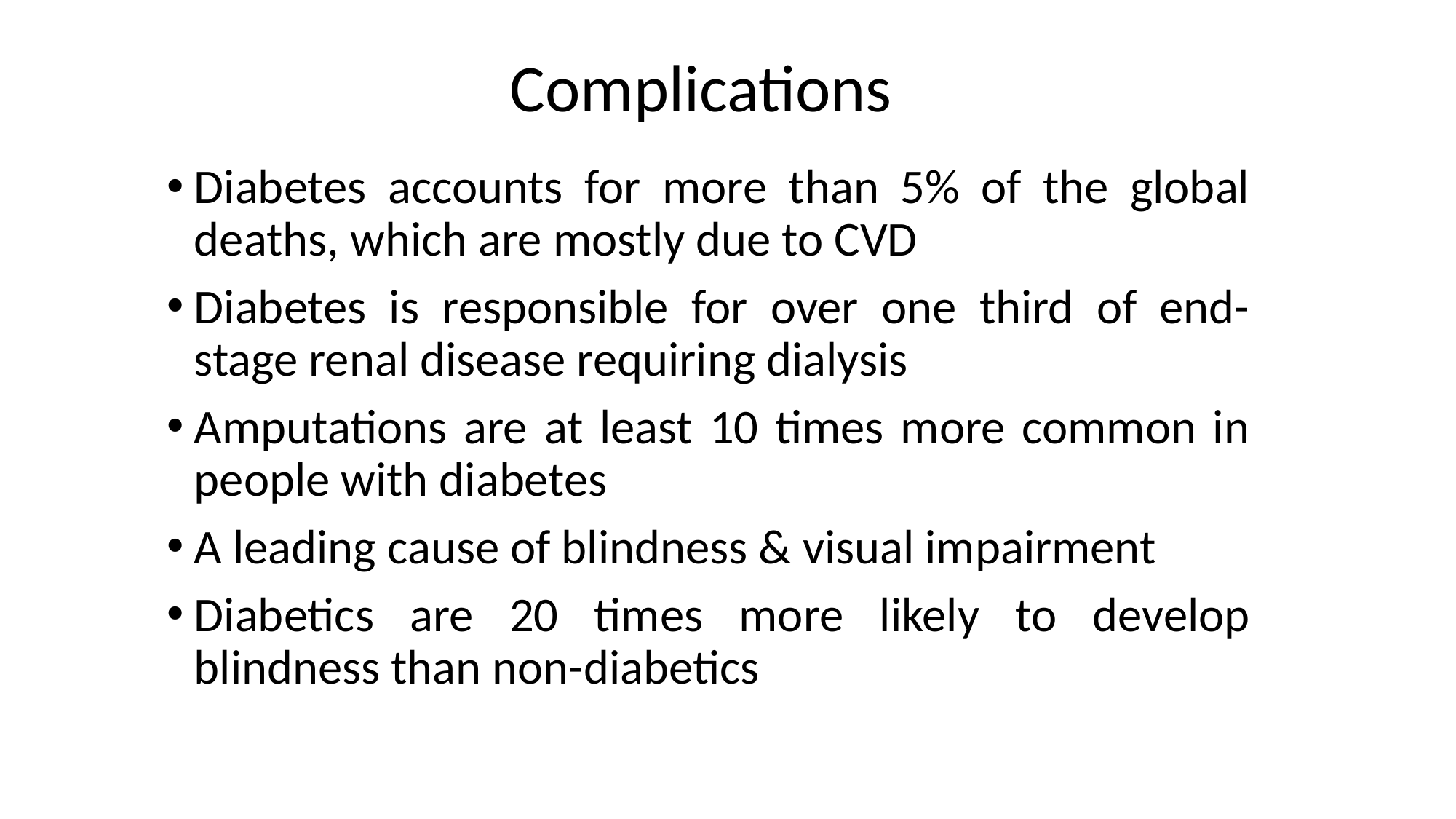

# Complications
Diabetes accounts for more than 5% of the global deaths, which are mostly due to CVD
Diabetes is responsible for over one third of end-stage renal disease requiring dialysis
Amputations are at least 10 times more common in people with diabetes
A leading cause of blindness & visual impairment
Diabetics are 20 times more likely to develop blindness than non-diabetics